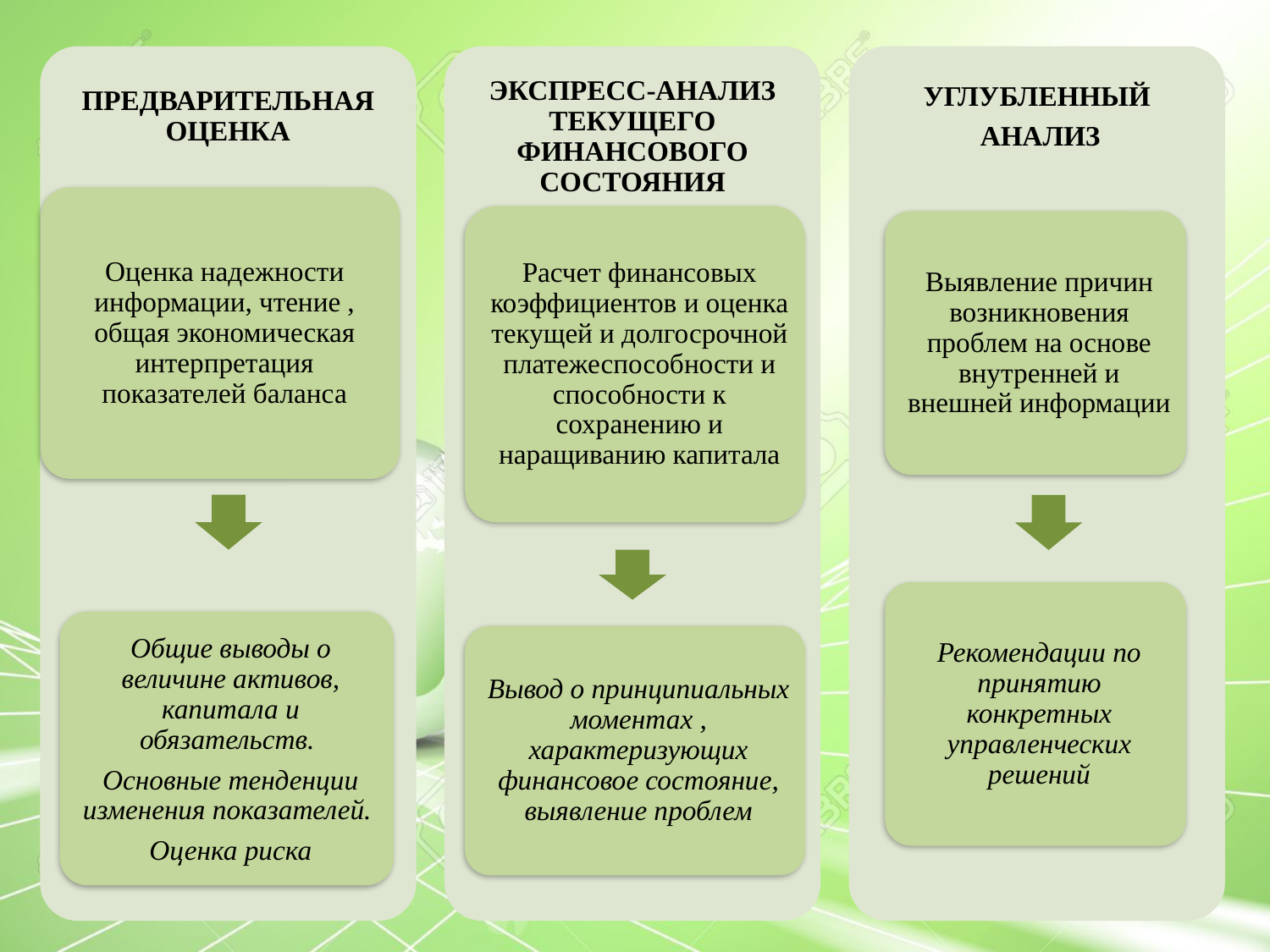

ПРЕДВАРИТЕЛЬНАЯ ОЦЕНКА

Оценка надежности информации, чтение , общая экономическая интерпретация показателей баланса

Общие выводы о величине активов, капитала и обязательств.
Основные тенденции изменения показателей.
Оценка риска

ЭКСПРЕСС-АНАЛИЗ ТЕКУЩЕГО ФИНАНСОВОГО СОСТОЯНИЯ

Расчет финансовых коэффициентов и оценка текущей и долгосрочной платежеспособности и способности к сохранению и наращиванию капитала
Вывод о принципиальных моментах , характеризующих финансовое состояние, выявление проблем
УГЛУБЛЕННЫЙ
 АНАЛИЗ

Выявление причин возникновения проблем на основе внутренней и внешней информации
Рекомендации по принятию конкретных управленческих решений